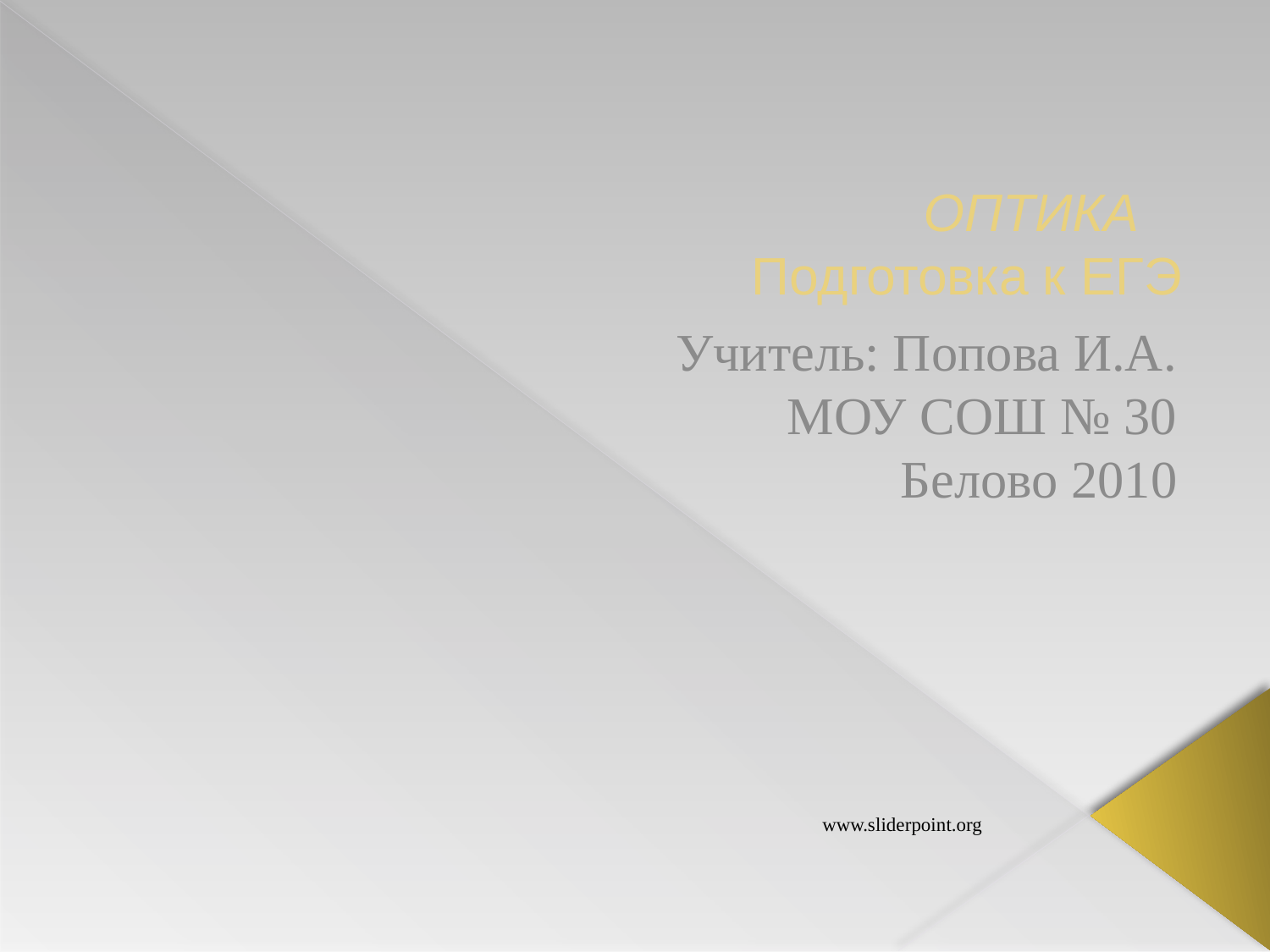

# ОПТИКА Подготовка к ЕГЭ
Учитель: Попова И.А.
МОУ СОШ № 30
Белово 2010

www.sliderpoint.org